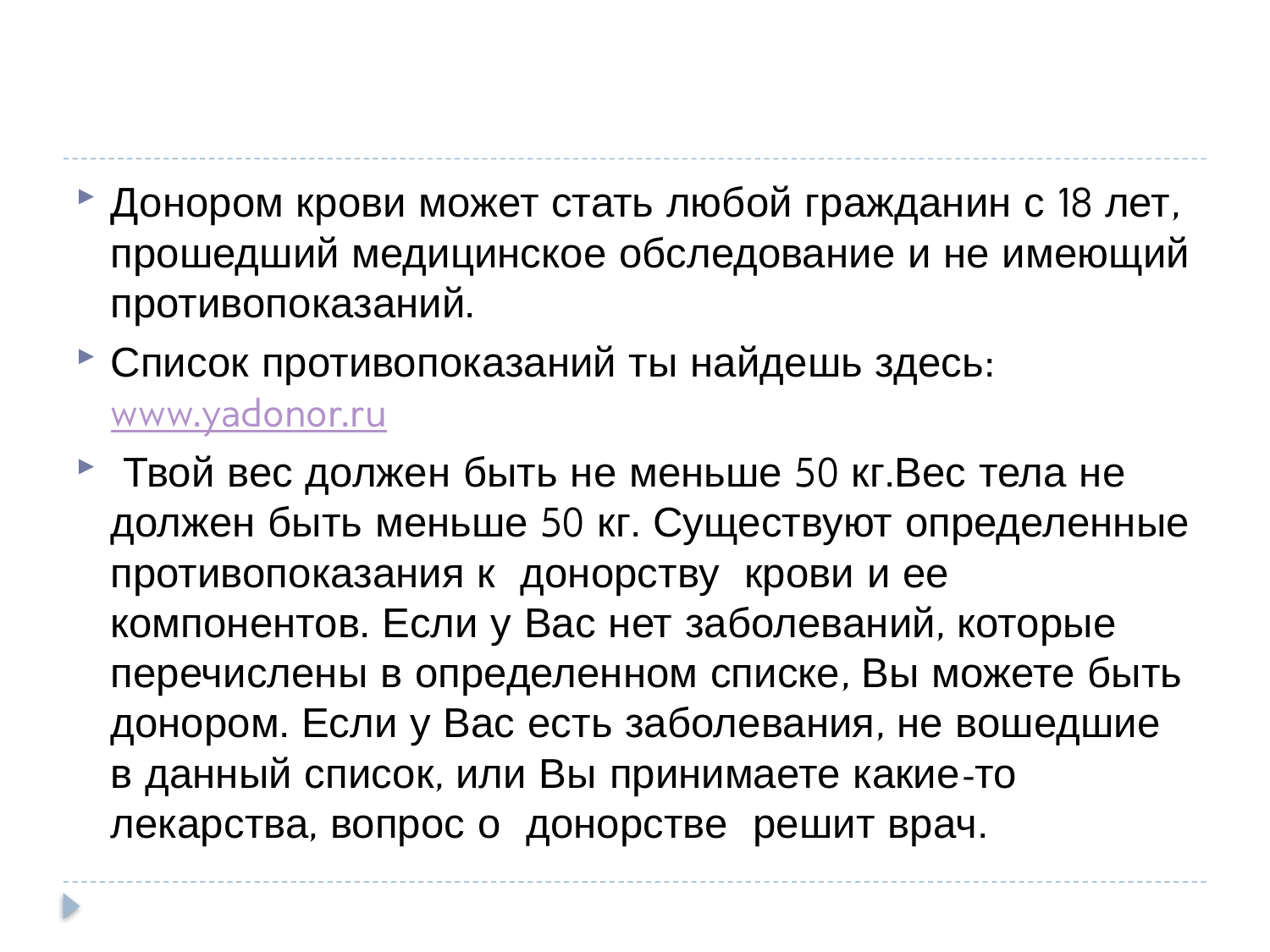

Донором крови может стать любой гражданин с 18 лет, прошедший медицинское обследование и не имеющий противопоказаний.
Список противопоказаний ты найдешь здесь: www.yadonor.ru
 Твой вес должен быть не меньше 50 кг.Вес тела не должен быть меньше 50 кг. Существуют определенные противопоказания к  донорству  крови и ее компонентов. Если у Вас нет заболеваний, которые перечислены в определенном списке, Вы можете быть донором. Если у Вас есть заболевания, не вошедшие в данный список, или Вы принимаете какие-то лекарства, вопрос о  донорстве  решит врач.